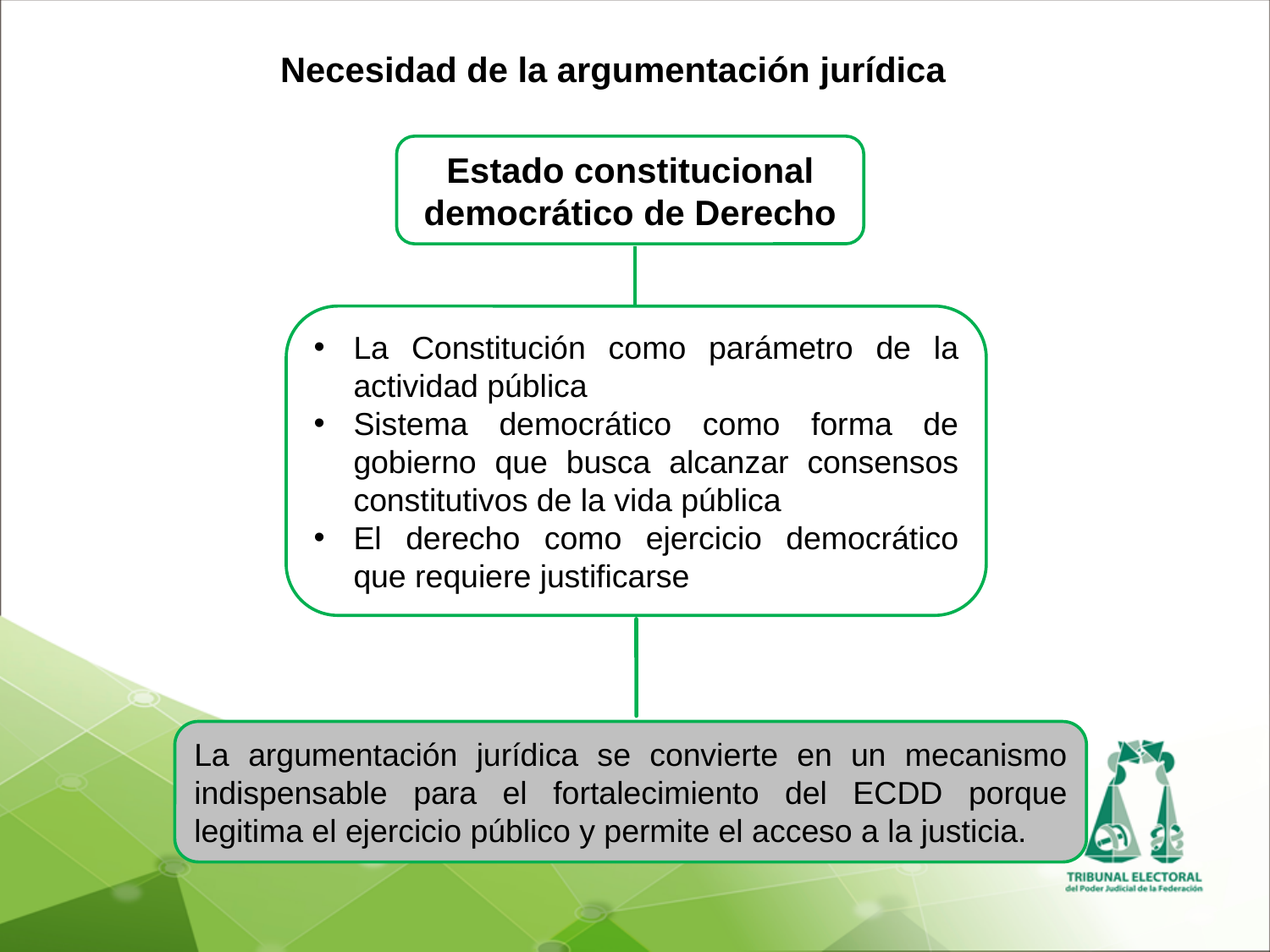

Necesidad de la argumentación jurídica
Estado constitucional democrático de Derecho

La Constitución como parámetro de la actividad pública
Sistema democrático como forma de gobierno que busca alcanzar consensos constitutivos de la vida pública
El derecho como ejercicio democrático que requiere justificarse
La argumentación jurídica se convierte en un mecanismo indispensable para el fortalecimiento del ECDD porque legitima el ejercicio público y permite el acceso a la justicia.